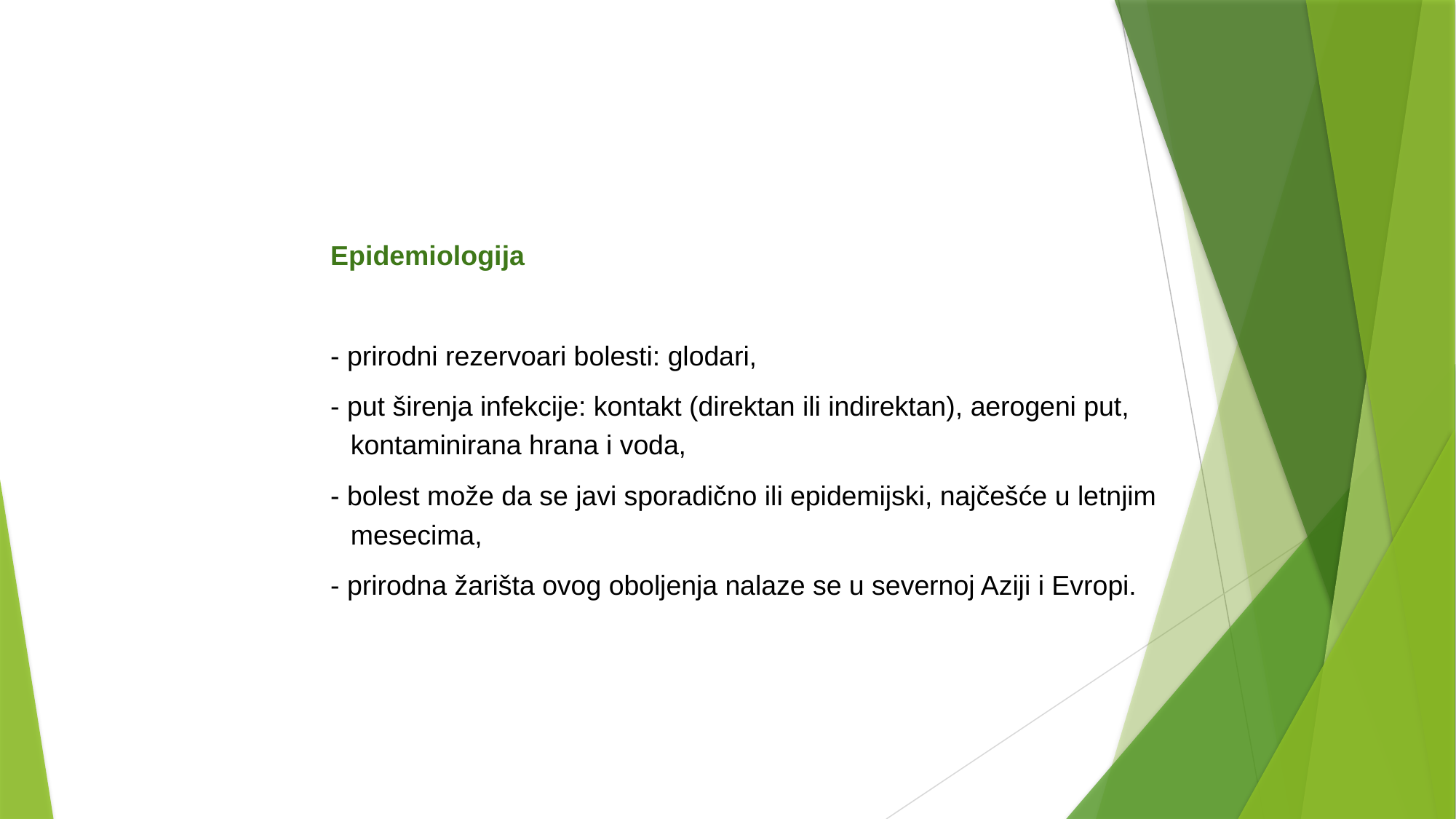

Epidemiologija

- prirodni rezervoari bolesti: glodari,
- put širenja infekcije: kontakt (direktan ili indirektan), aerogeni put, kontaminirana hrana i voda,
- bolest može da se javi sporadično ili epidemijski, najčešće u letnjim mesecima,
- prirodna žarišta ovog oboljenja nalaze se u severnoj Aziji i Evropi.